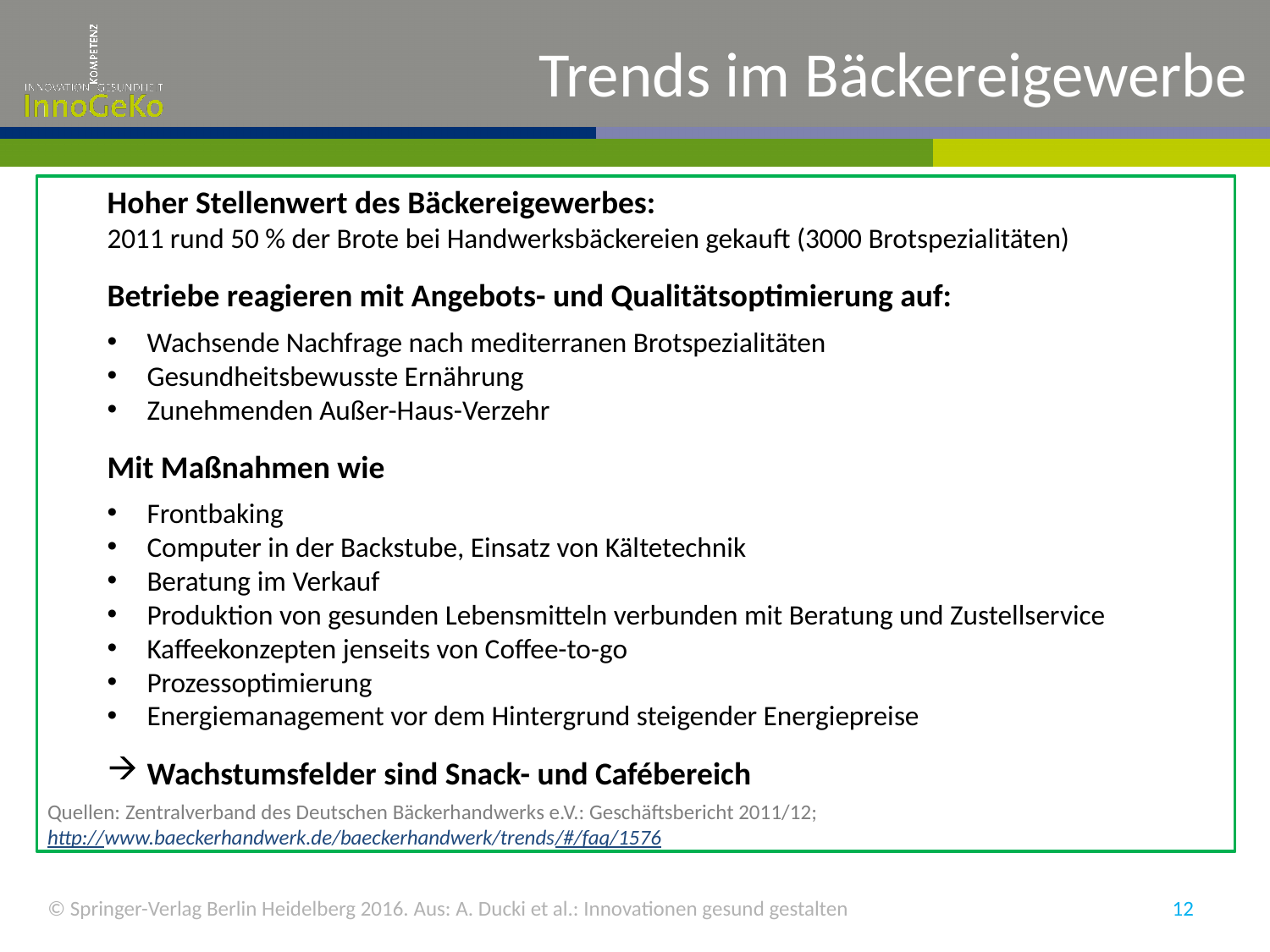

# Trends im Bäckereigewerbe
Hoher Stellenwert des Bäckereigewerbes:
2011 rund 50 % der Brote bei Handwerksbäckereien gekauft (3000 Brotspezialitäten)

Betriebe reagieren mit Angebots- und Qualitätsoptimierung auf:
Wachsende Nachfrage nach mediterranen Brotspezialitäten
Gesundheitsbewusste Ernährung
Zunehmenden Außer-Haus-Verzehr

Mit Maßnahmen wie
Frontbaking
Computer in der Backstube, Einsatz von Kältetechnik
Beratung im Verkauf
Produktion von gesunden Lebensmitteln verbunden mit Beratung und Zustellservice
Kaffeekonzepten jenseits von Coffee-to-go
Prozessoptimierung
Energiemanagement vor dem Hintergrund steigender Energiepreise

Wachstumsfelder sind Snack- und Cafébereich
Quellen: Zentralverband des Deutschen Bäckerhandwerks e.V.: Geschäftsbericht 2011/12; http://www.baeckerhandwerk.de/baeckerhandwerk/trends/#/faq/1576

© Springer-Verlag Berlin Heidelberg 2016. Aus: A. Ducki et al.: Innovationen gesund gestalten

12